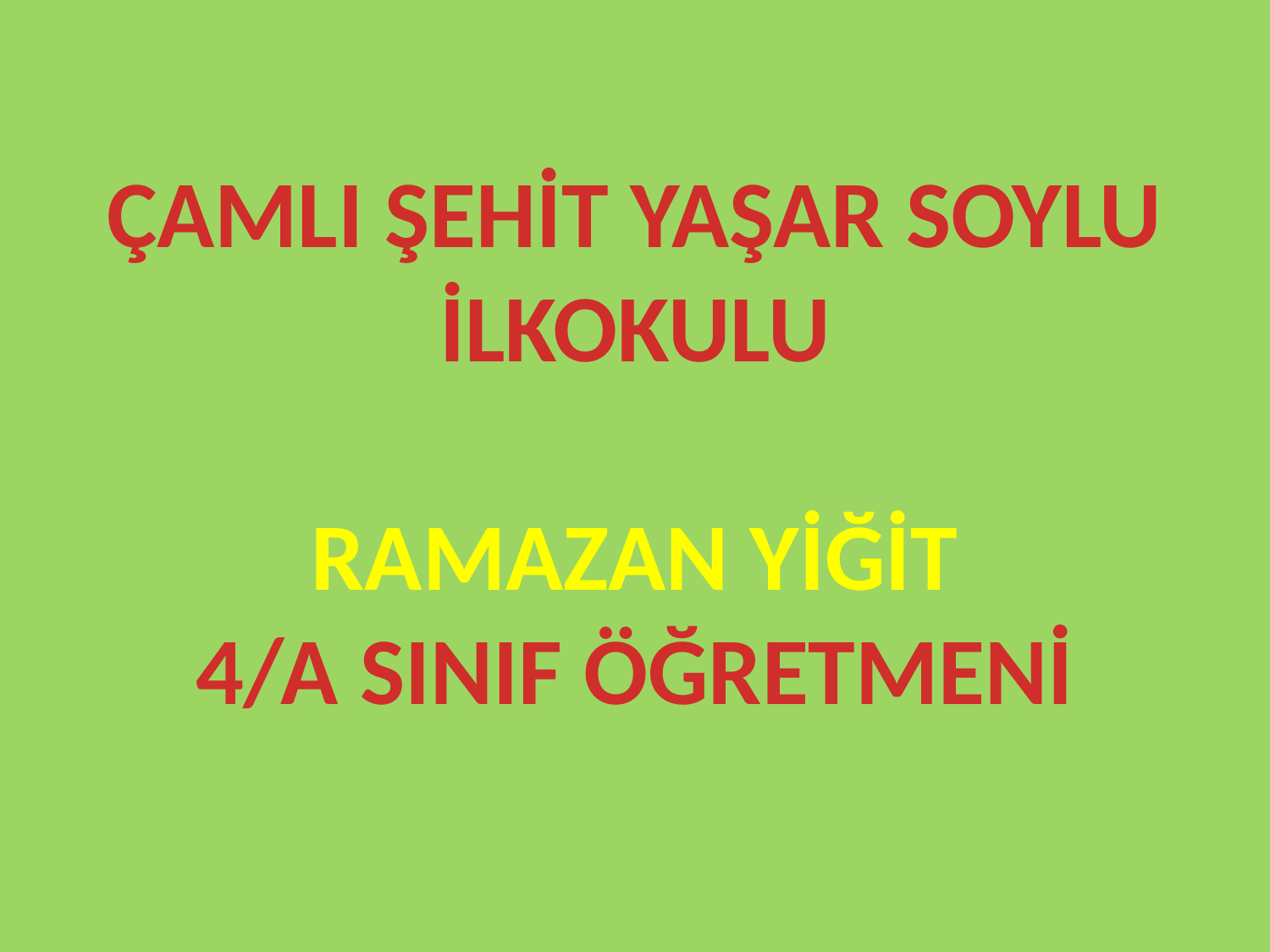

ÇAMLI ŞEHİT YAŞAR SOYLU İLKOKULU

RAMAZAN YİĞİT
4/A SINIF ÖĞRETMENİ